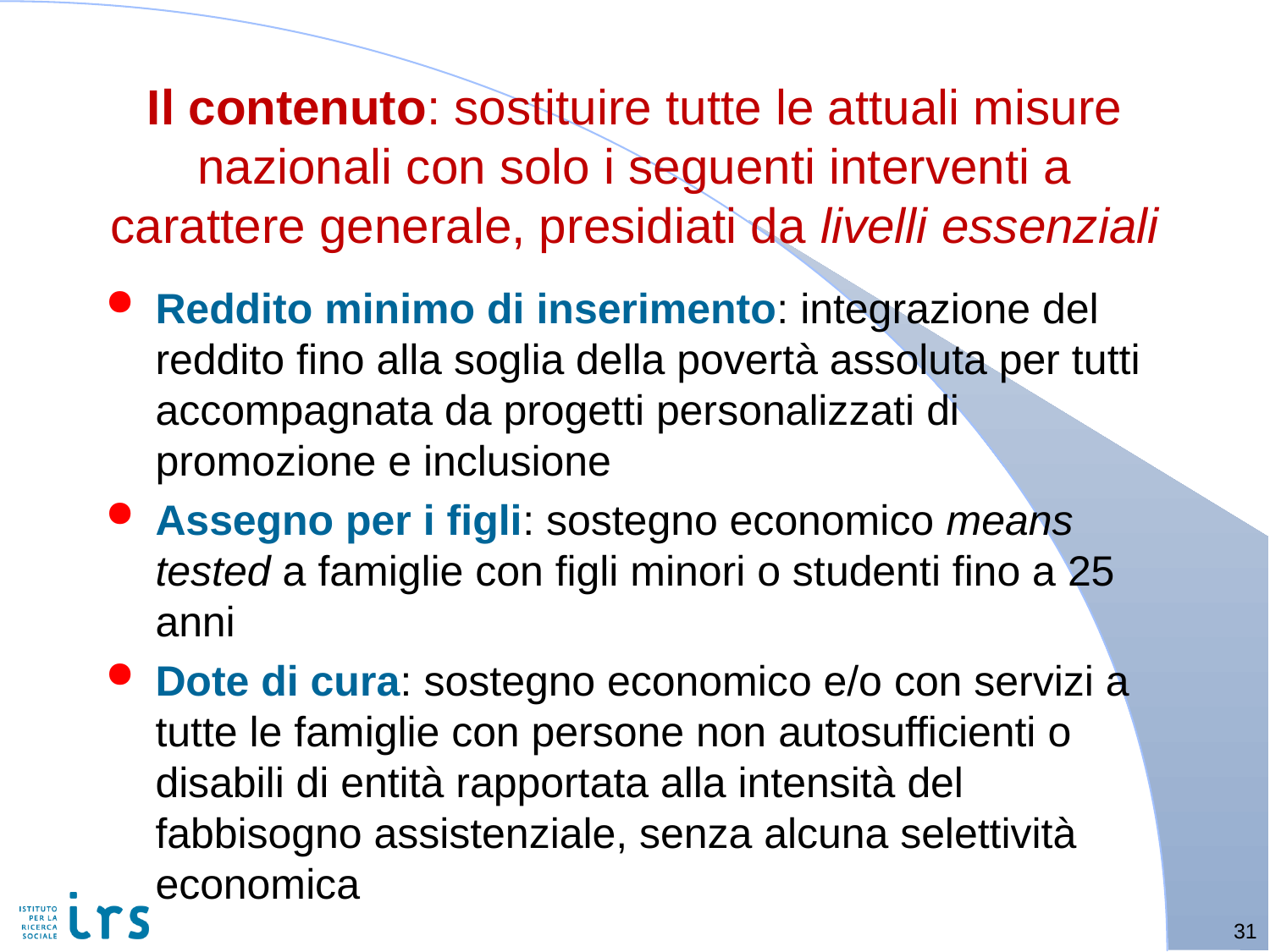

# Il contenuto: sostituire tutte le attuali misure nazionali con solo i seguenti interventi a carattere generale, presidiati da livelli essenziali
Reddito minimo di inserimento: integrazione del reddito fino alla soglia della povertà assoluta per tutti accompagnata da progetti personalizzati di promozione e inclusione
Assegno per i figli: sostegno economico means tested a famiglie con figli minori o studenti fino a 25 anni
Dote di cura: sostegno economico e/o con servizi a tutte le famiglie con persone non autosufficienti o disabili di entità rapportata alla intensità del fabbisogno assistenziale, senza alcuna selettività economica

31